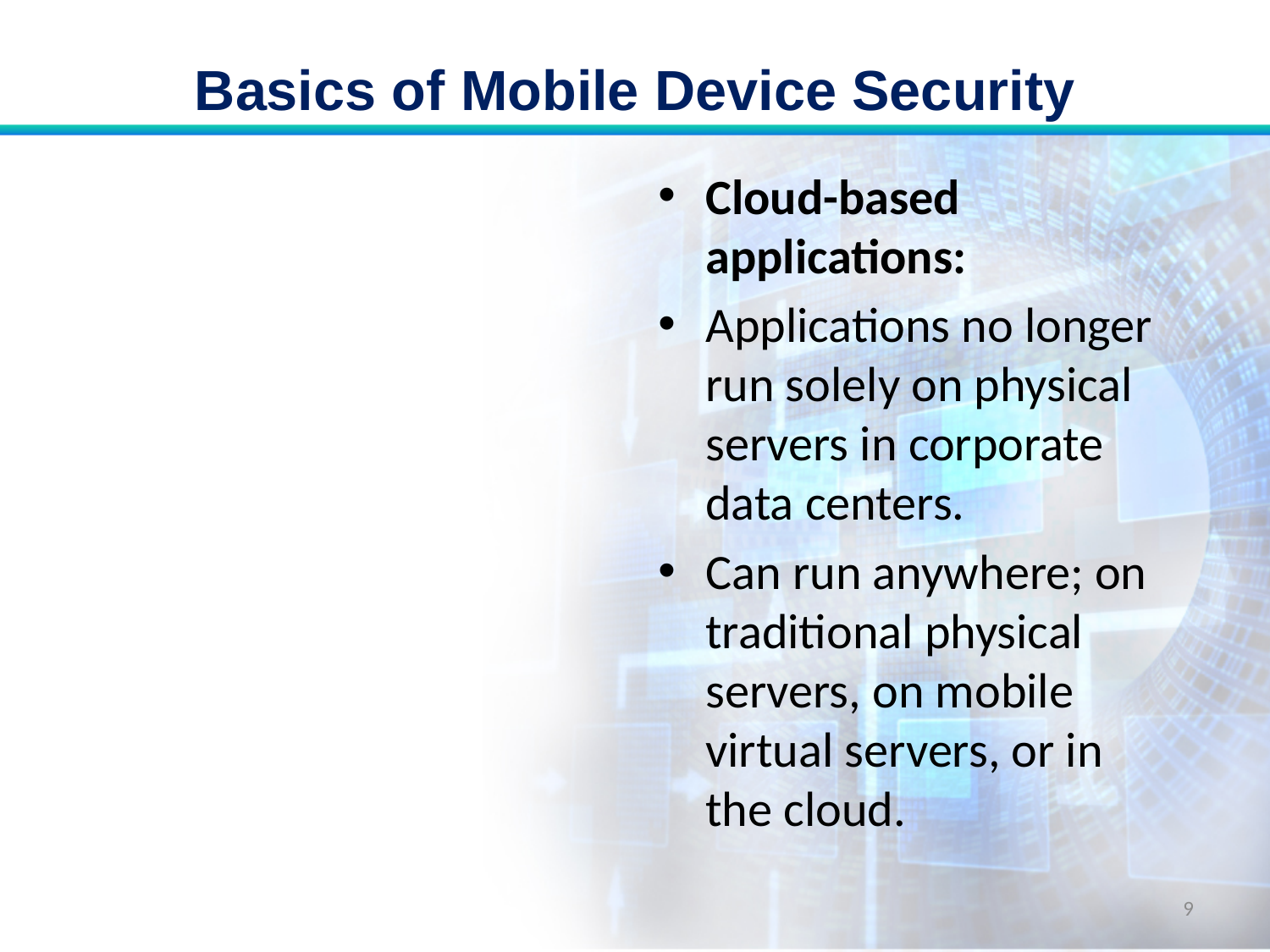

# Basics of Mobile Device Security
Cloud-based applications:
Applications no longer run solely on physical servers in corporate data centers.
Can run anywhere; on traditional physical servers, on mobile virtual servers, or in the cloud.
9